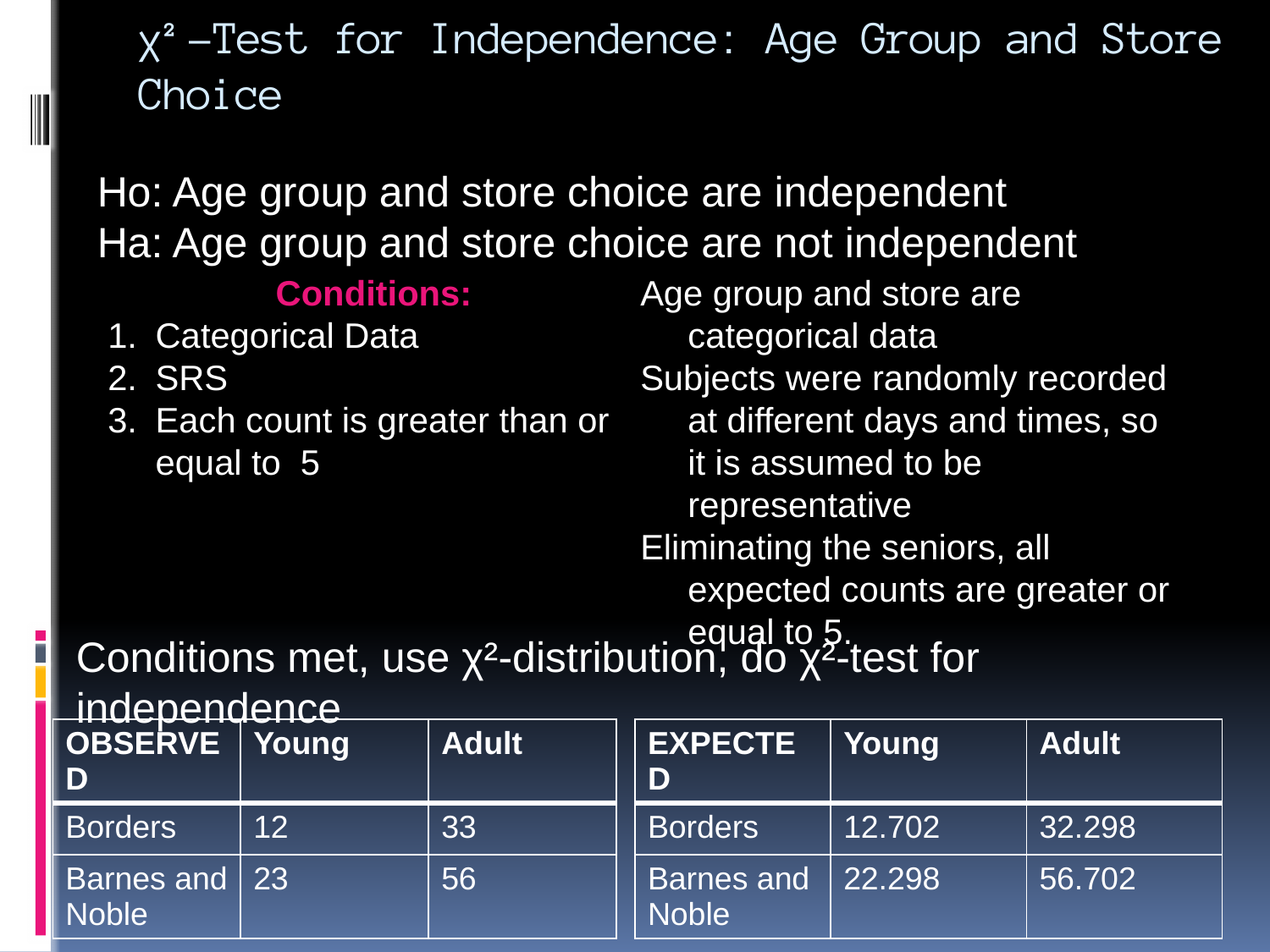

# χ²-Test for Independence: Age Group and Store Choice
Ho: Age group and store choice are independent
Ha: Age group and store choice are not independent
Conditions:
Categorical Data
SRS
Each count is greater than or
	equal to  5

Age group and store are categorical data
Subjects were randomly recorded at different days and times, so it is assumed to be representative
Eliminating the seniors, all expected counts are greater or equal to 5.

Conditions met, use χ²-distribution, do χ²-test for independence
| OBSERVED | Young | Adult |
| --- | --- | --- |
| Borders | 12 | 33 |
| Barnes and Noble | 23 | 56 |
| EXPECTED | Young | Adult |
| --- | --- | --- |
| Borders | 12.702 | 32.298 |
| Barnes and Noble | 22.298 | 56.702 |